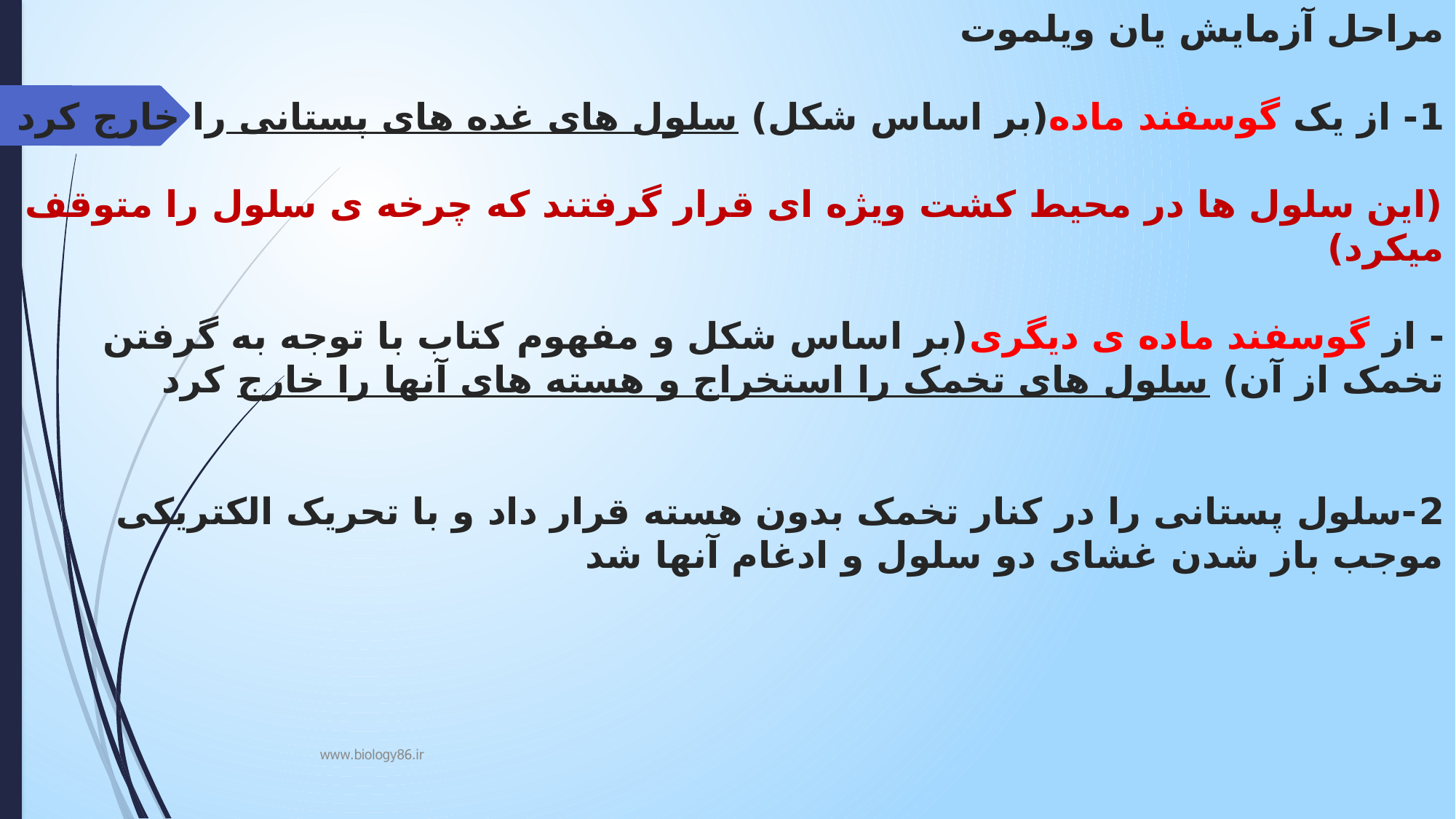

# مراحل آزمایش یان ویلموت 1- از یک گوسفند ماده(بر اساس شکل) سلول های غده های پستانی را خارج کرد (این سلول ها در محیط کشت ویژه ای قرار گرفتند که چرخه ی سلول را متوقف میکرد) - از گوسفند ماده ی دیگری(بر اساس شکل و مفهوم کتاب با توجه به گرفتن تخمک از آن) سلول های تخمک را استخراج و هسته های آنها را خارج کرد 2-سلول پستانی را در کنار تخمک بدون هسته قرار داد و با تحریک الکتریکی موجب باز شدن غشای دو سلول و ادغام آنها شد
www.biology86.ir